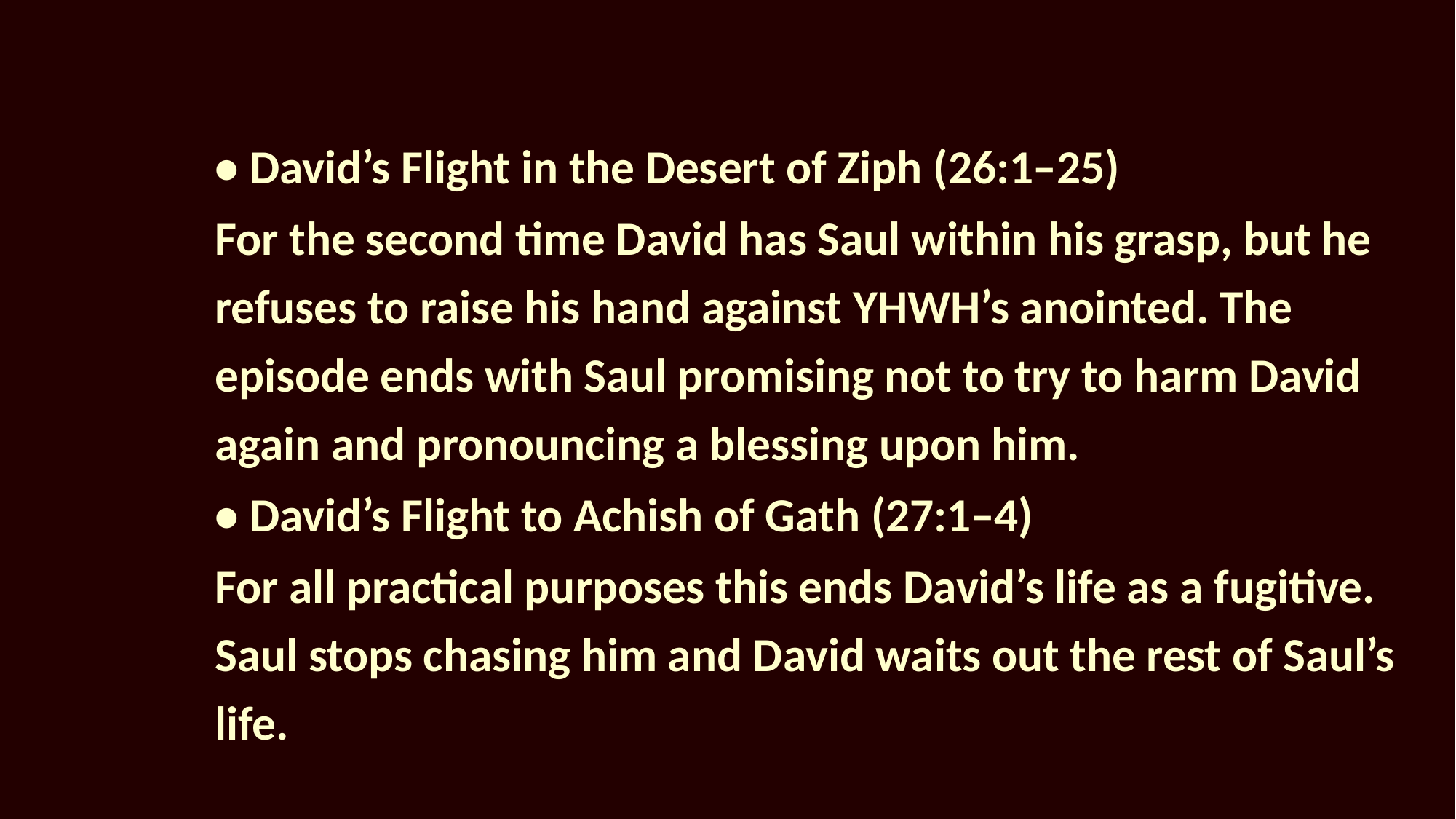

•	David’s Flight in the Desert of Ziph (26:1–25)
		For the second time David has Saul within his grasp, but he refuses to raise his hand against YHWH’s anointed. The episode ends with Saul promising not to try to harm David again and pronouncing a blessing upon him.
	•	David’s Flight to Achish of Gath (27:1–4)
		For all practical purposes this ends David’s life as a fugitive. Saul stops chasing him and David waits out the rest of Saul’s life.